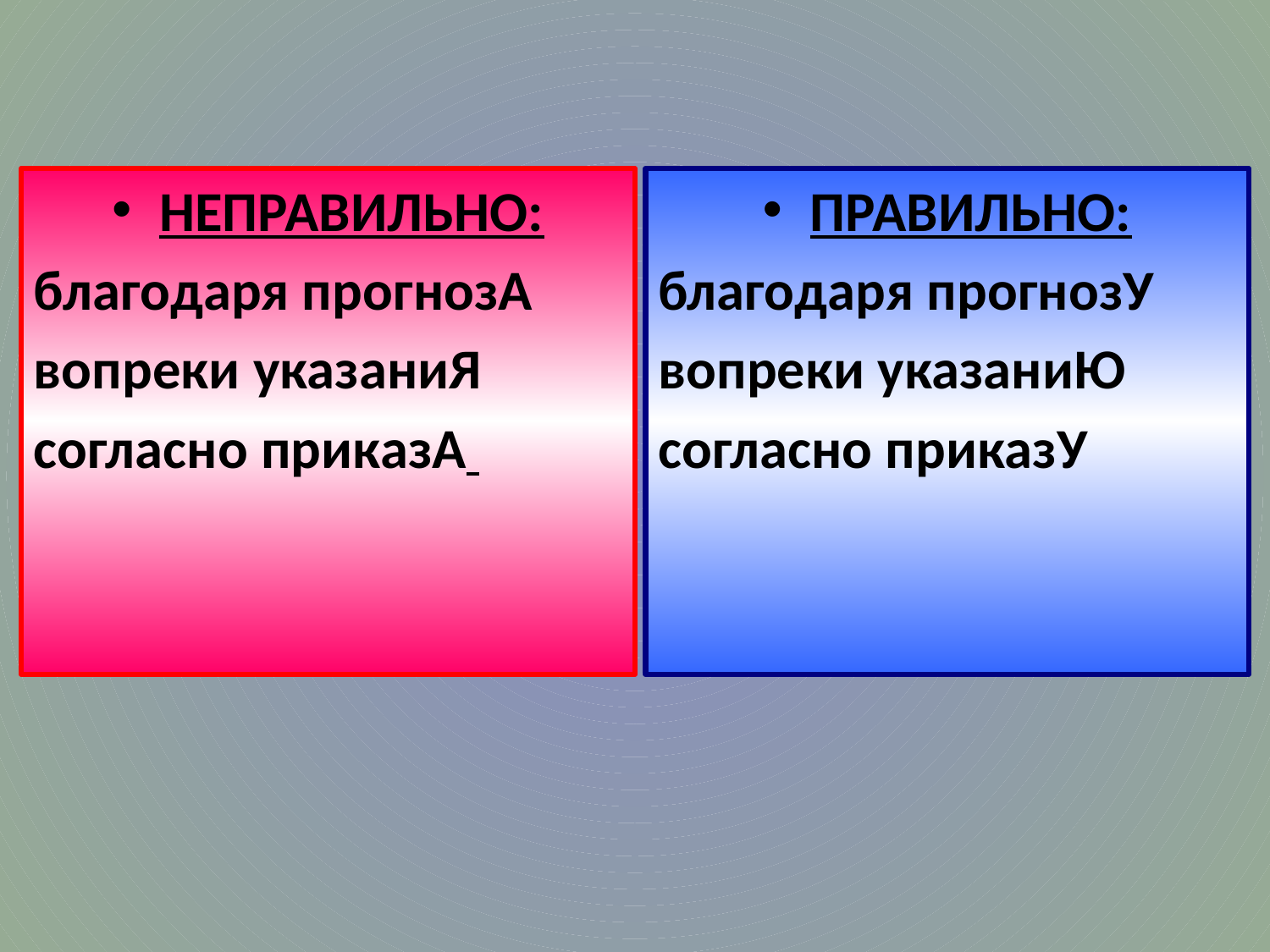

ПРАВИЛЬНО:
благодаря прогнозУ
вопреки указаниЮ
согласно приказУ
НЕПРАВИЛЬНО:
благодаря прогнозА
вопреки указаниЯ
согласно приказА